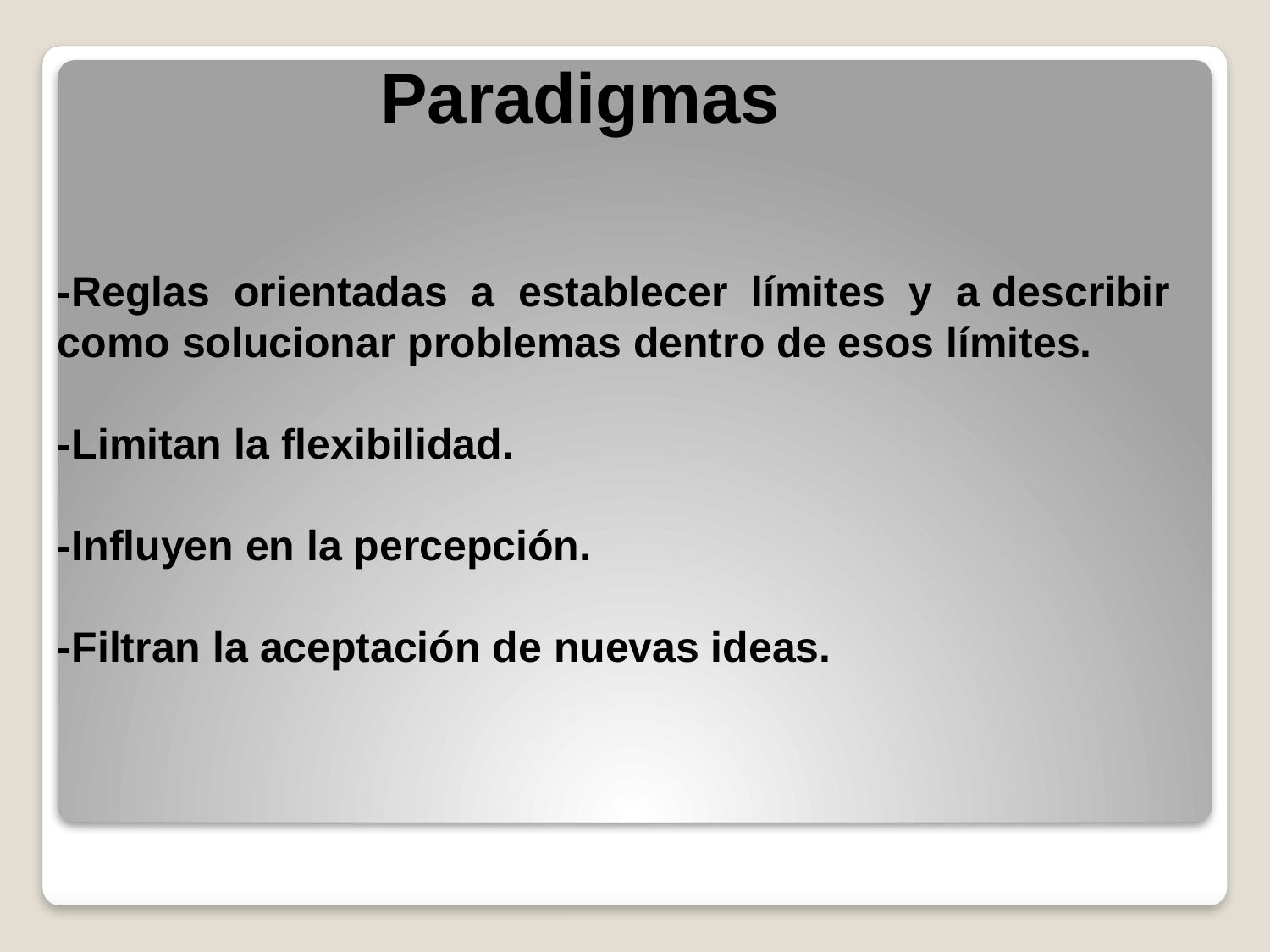

Paradigmas
-Reglas  orientadas  a  establecer  límites  y  a describir como solucionar problemas dentro de esos límites.
-Limitan la flexibilidad.
-Influyen en la percepción.
-Filtran la aceptación de nuevas ideas.